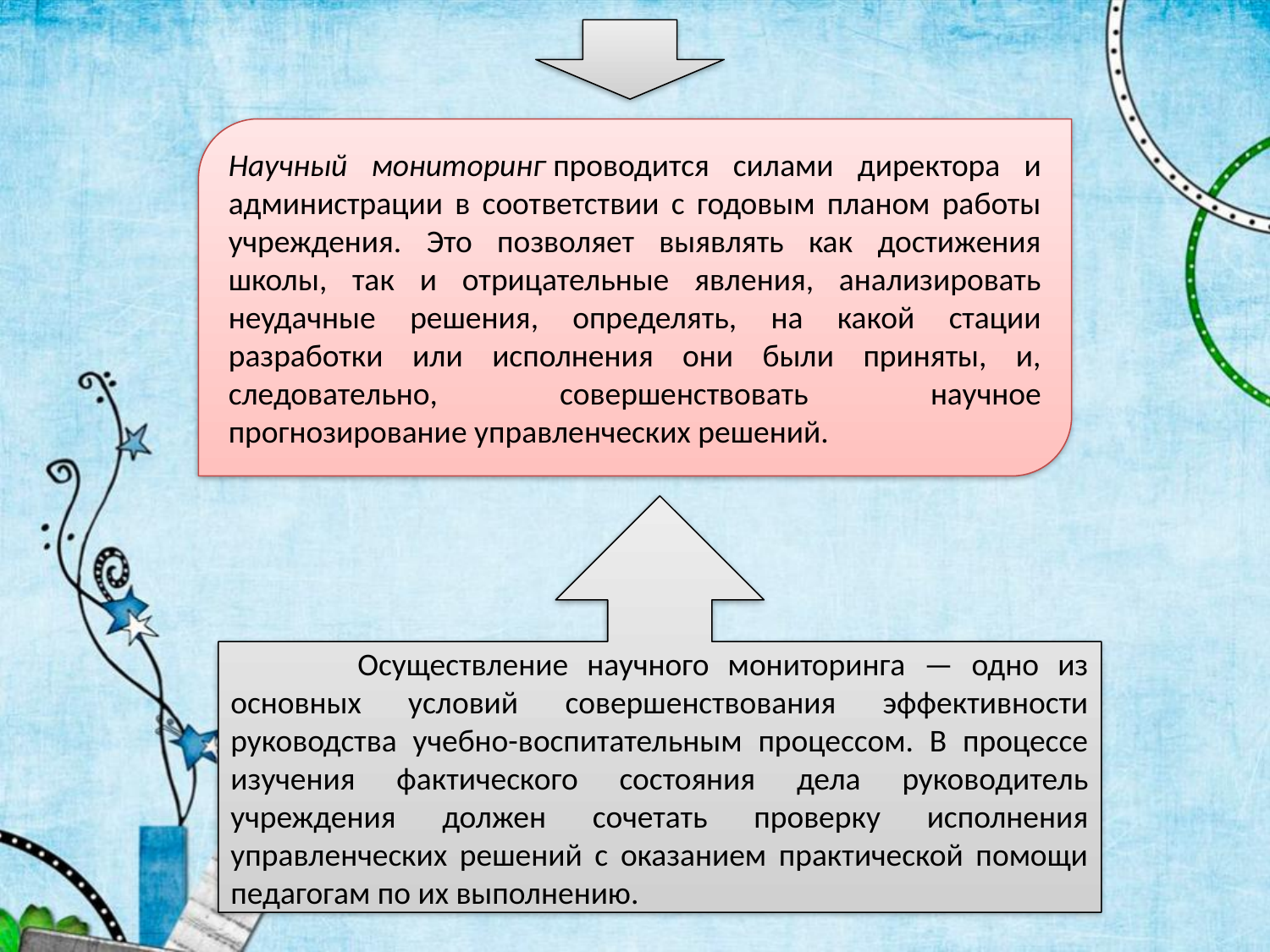

Научный мониторинг проводится силами директора и администрации в соответствии с годовым планом работы учреждения. Это позволяет выявлять как достижения школы, так и отрицательные явления, анализировать неудачные решения, определять, на какой стации разработки или исполнения они были приняты, и, следовательно, совершенствовать научное прогнозирование управленческих решений.
	Осуществление научного мониторинга — одно из основных условий совершенствования эффективности руководства учебно-воспитательным процессом. В процессе изучения фактического состояния дела руководитель учреждения должен сочетать проверку исполнения управленческих решений с оказанием практической помощи педагогам по их выполнению.